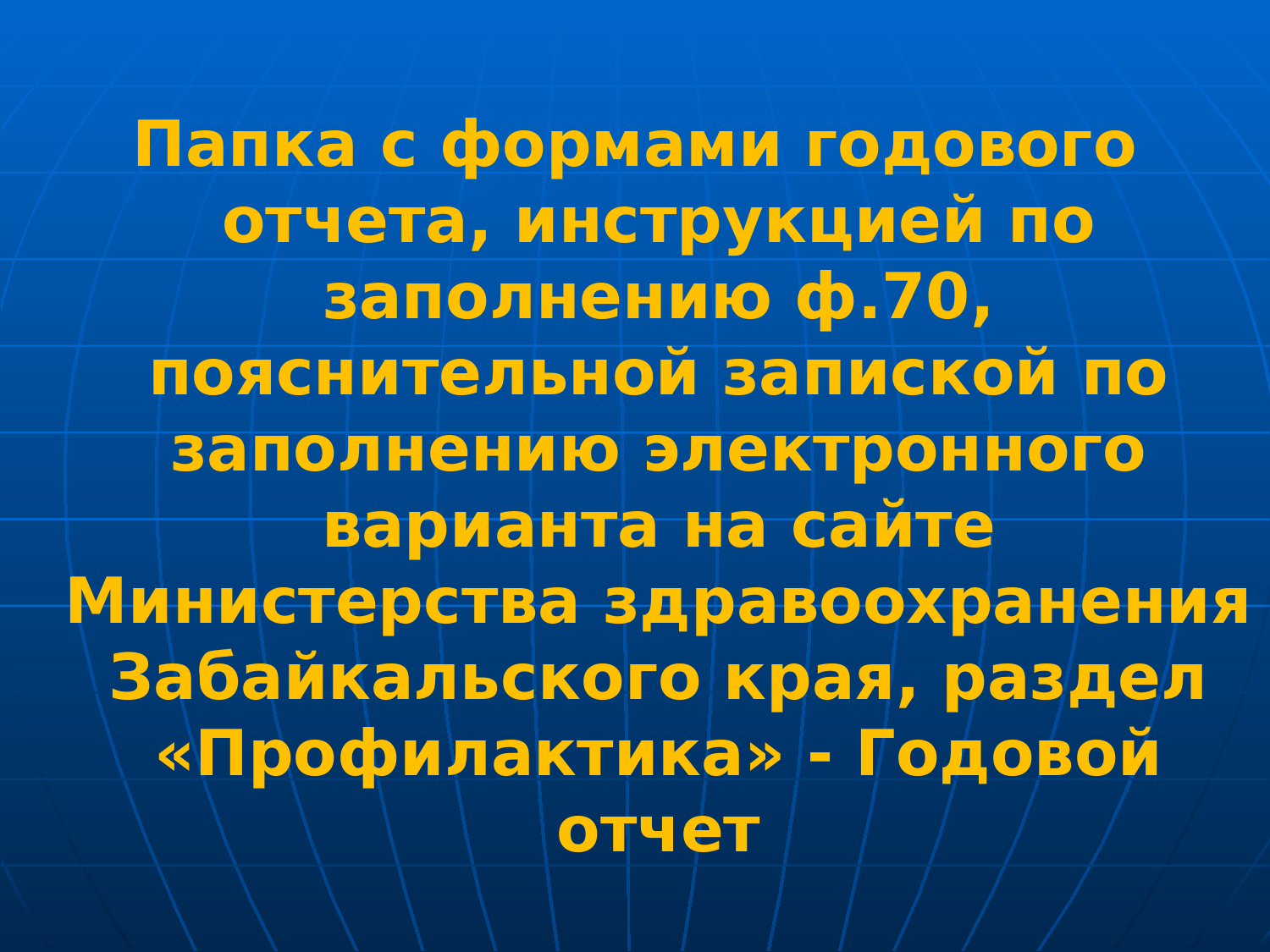

#

Папка с формами годового отчета, инструкцией по заполнению ф.70, пояснительной запиской по заполнению электронного варианта на сайте Министерства здравоохранения Забайкальского края, раздел «Профилактика» - Годовой отчет